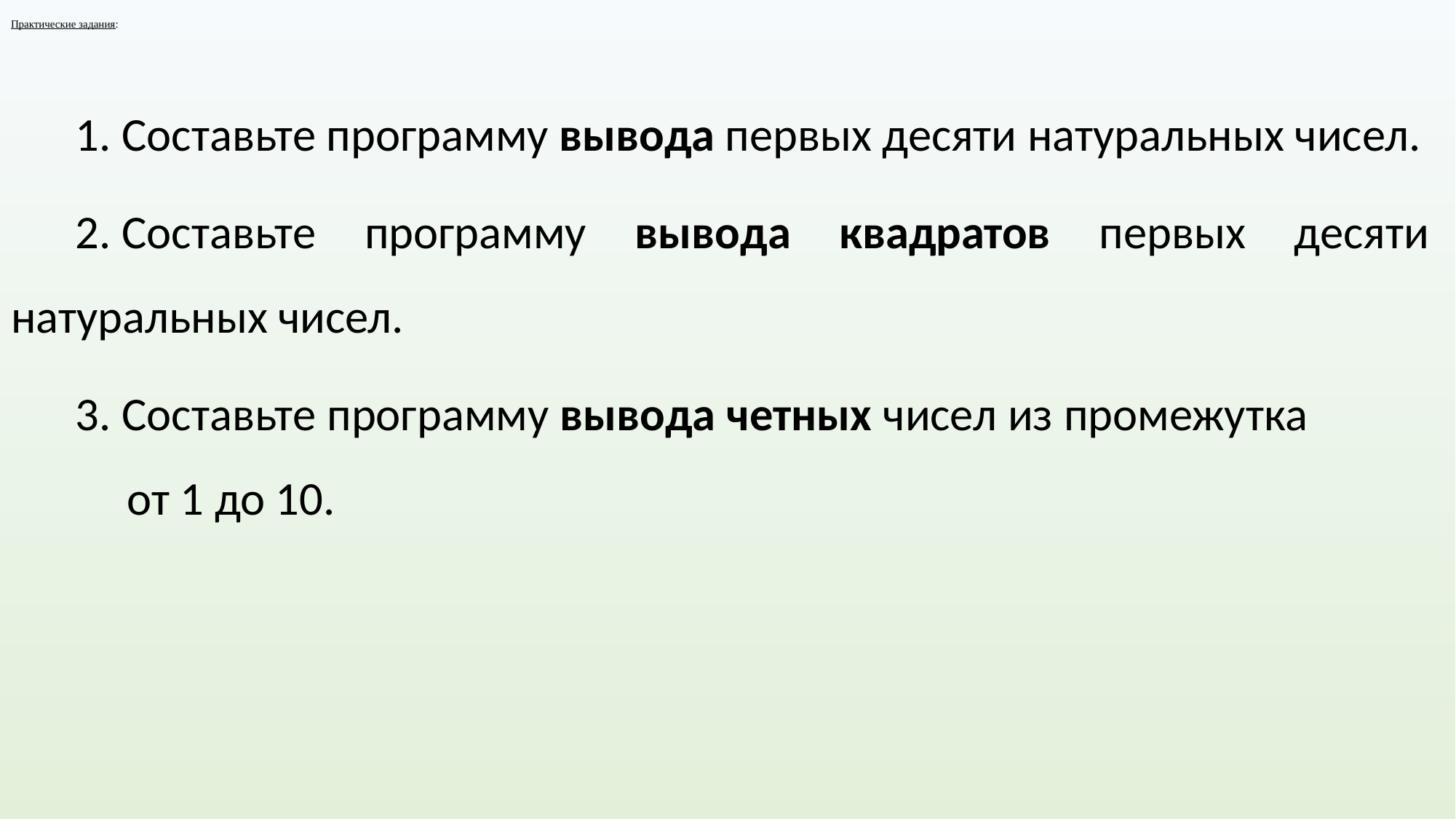

# Практические задания:
Составьте программу вывода первых десяти натуральных чисел.
Составьте программу вывода квадратов первых десяти натуральных чисел.
Составьте программу вывода четных чисел из промежутка                       от 1 до 10.